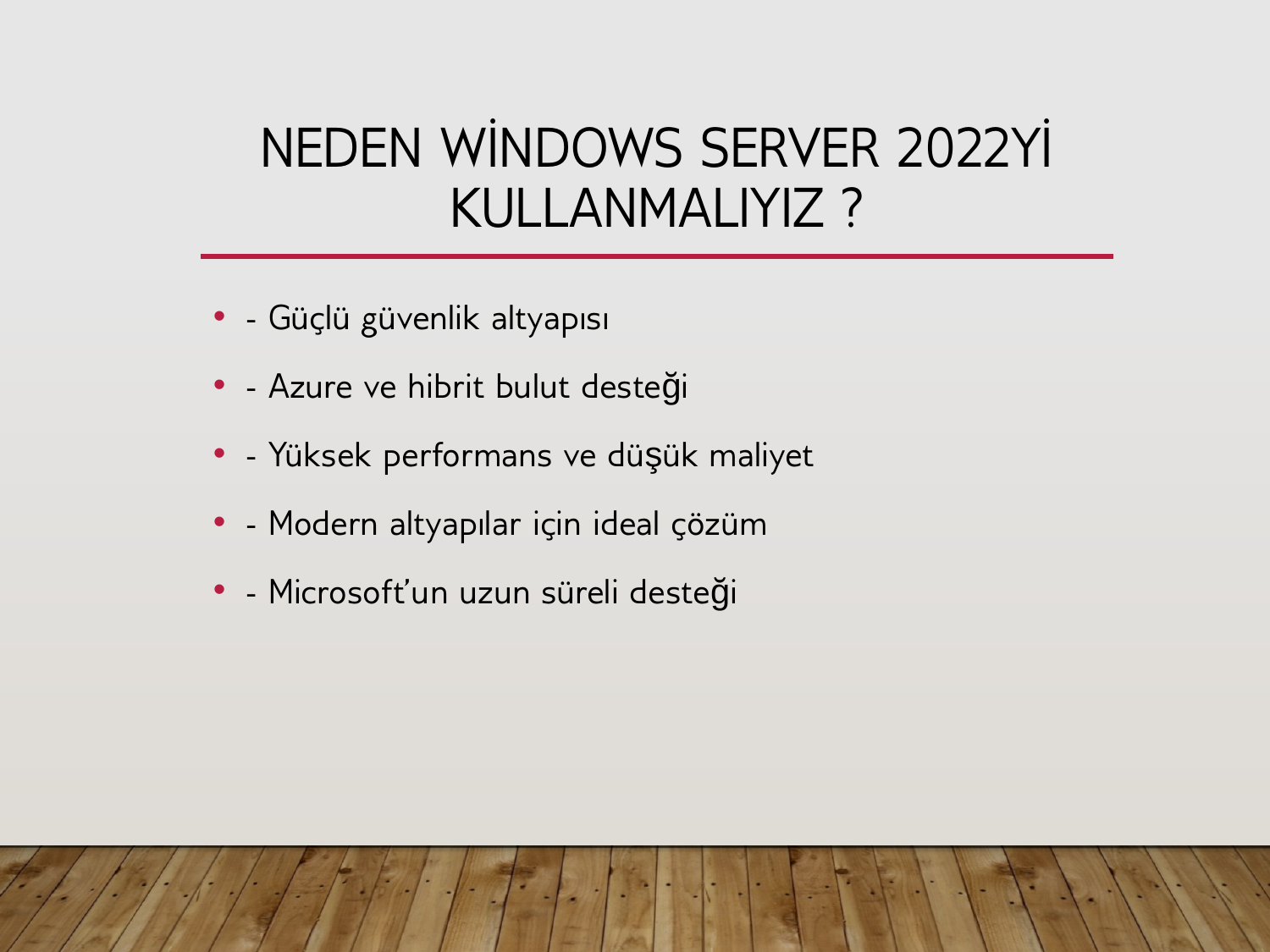

# Neden Windows Server 2022yi kullanmalıyız ?
- Güçlü güvenlik altyapısı
- Azure ve hibrit bulut desteği
- Yüksek performans ve düşük maliyet
- Modern altyapılar için ideal çözüm
- Microsoft’un uzun süreli desteği